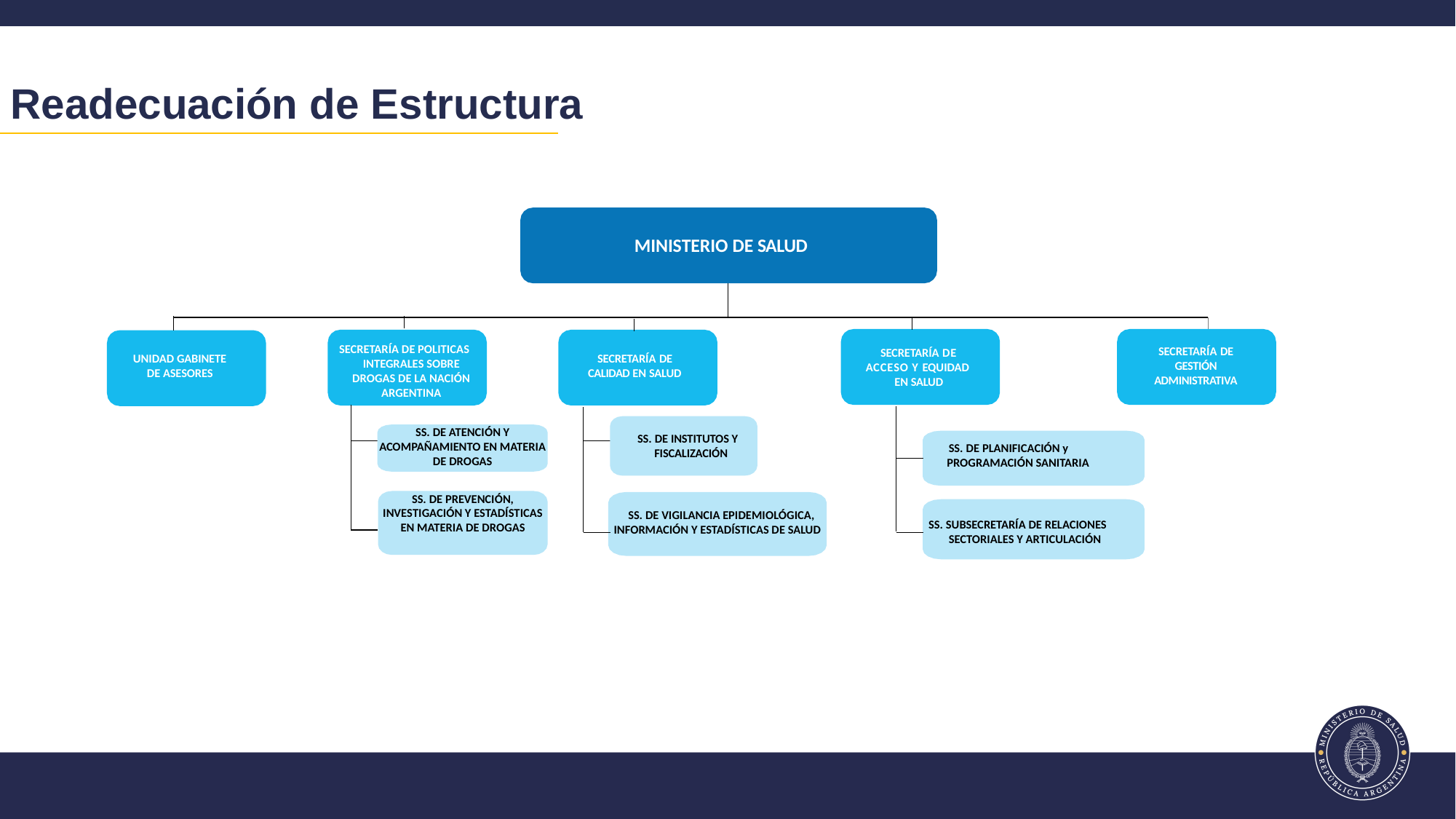

Readecuación de Estructura

MINISTERIO DE SALUD

SECRETARÍA DE POLITICAS INTEGRALES SOBRE DROGAS DE LA NACIÓN ARGENTINA
SECRETARÍA DE GESTIÓN ADMINISTRATIVA
SECRETARÍA DE ACCESO Y EQUIDAD  EN SALUD
UNIDAD GABINETE DE ASESORES
SECRETARÍA DE CALIDAD EN SALUD

SS. DE ATENCIÓN Y ACOMPAÑAMIENTO EN MATERIA DE DROGAS
SS. DE INSTITUTOS Y FISCALIZACIÓN

SS. DE PLANIFICACIÓN y PROGRAMACIÓN SANITARIA
SS. DE PREVENCIÓN, INVESTIGACIÓN Y ESTADÍSTICAS EN MATERIA DE DROGAS

SS. DE VIGILANCIA EPIDEMIOLÓGICA, INFORMACIÓN Y ESTADÍSTICAS DE SALUD
SS. SUBSECRETARÍA DE RELACIONES SECTORIALES Y ARTICULACIÓN